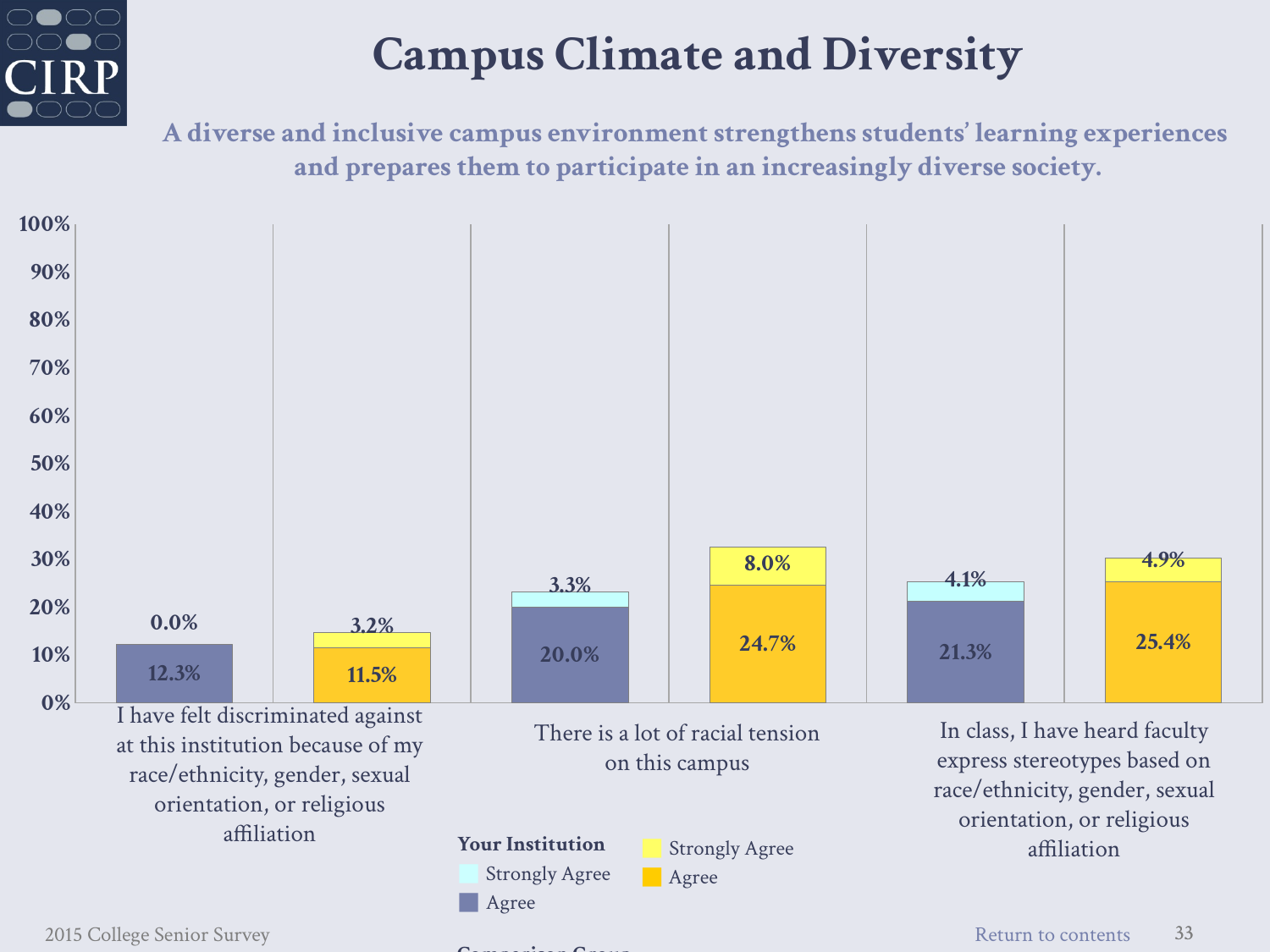

Campus Climate and Diversity

A diverse and inclusive campus environment strengthens students’ learning experiences
and prepares them to participate in an increasingly diverse society.

### Chart

| Category | agree | strongly agree |
|---|---|---|
| I have felt discriminated against at this institution because of my race/ethnicity, gender, sexual orientation, or religious affiliation | 0.123 | 0.0 |
| comp | 0.115 | 0.032 |
| There is a lot of racial tension on this campus | 0.2 | 0.033 |
| comp | 0.247 | 0.08 |
| I have heard faculty express stereotypes about racialethnic groups in class | 0.213 | 0.041 |
| comp | 0.254 | 0.049 |
There is a lot of racial tension on this campus
I have felt discriminated against at this institution because of my race/ethnicity, gender, sexual orientation, or religious affiliation
In class, I have heard faculty express stereotypes based on race/ethnicity, gender, sexual orientation, or religious affiliation
Your Institution
■ Strongly Agree
■ Agree

Comparison Group
■ Strongly Agree
■ Agree

2015 College Senior Survey
33
33